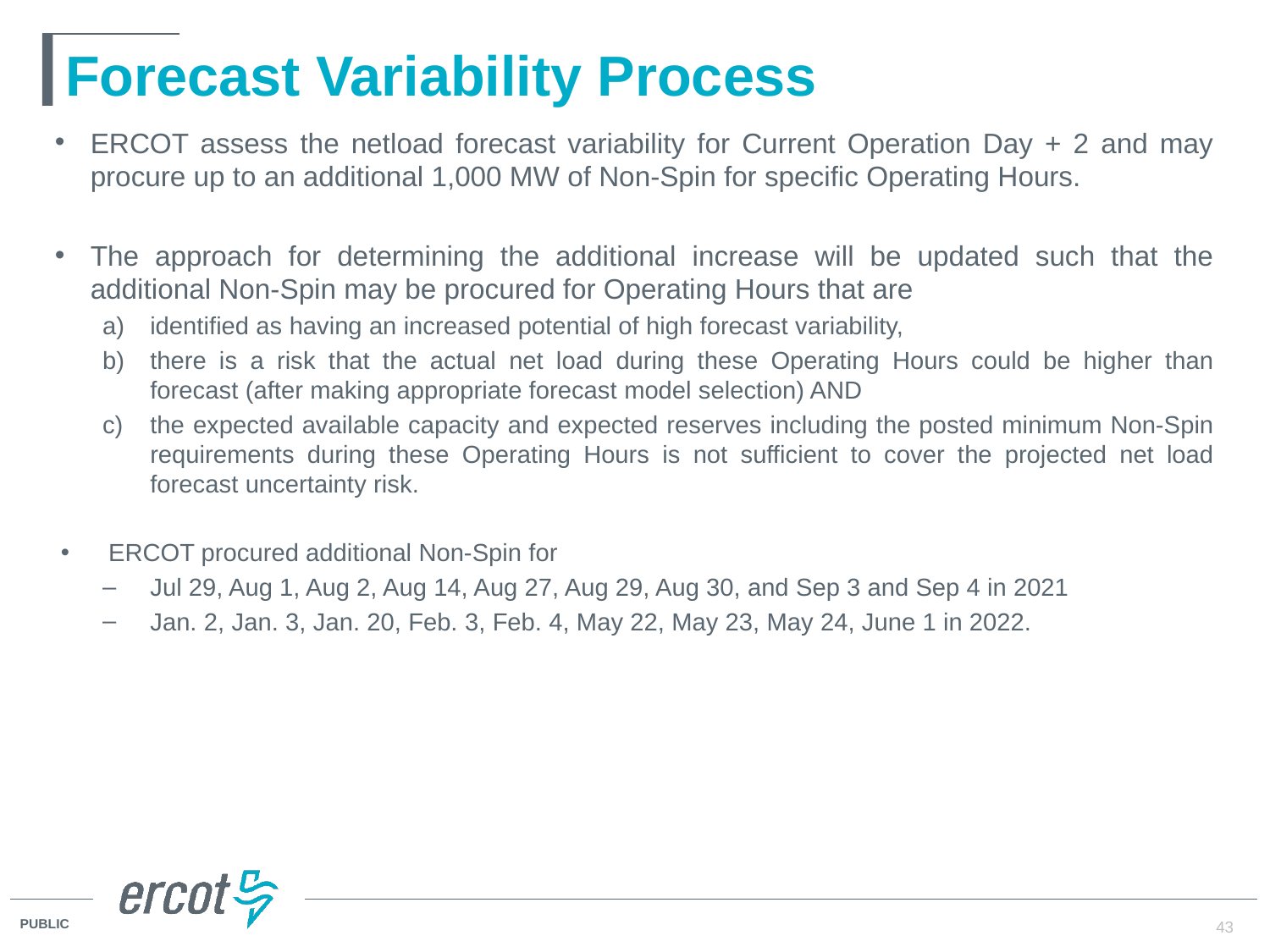

# Forecast Variability Process
ERCOT assess the netload forecast variability for Current Operation Day + 2 and may procure up to an additional 1,000 MW of Non-Spin for specific Operating Hours.

The approach for determining the additional increase will be updated such that the additional Non-Spin may be procured for Operating Hours that are
identified as having an increased potential of high forecast variability,
there is a risk that the actual net load during these Operating Hours could be higher than forecast (after making appropriate forecast model selection) AND
the expected available capacity and expected reserves including the posted minimum Non-Spin requirements during these Operating Hours is not sufficient to cover the projected net load forecast uncertainty risk.

ERCOT procured additional Non-Spin for
Jul 29, Aug 1, Aug 2, Aug 14, Aug 27, Aug 29, Aug 30, and Sep 3 and Sep 4 in 2021
Jan. 2, Jan. 3, Jan. 20, Feb. 3, Feb. 4, May 22, May 23, May 24, June 1 in 2022.

43